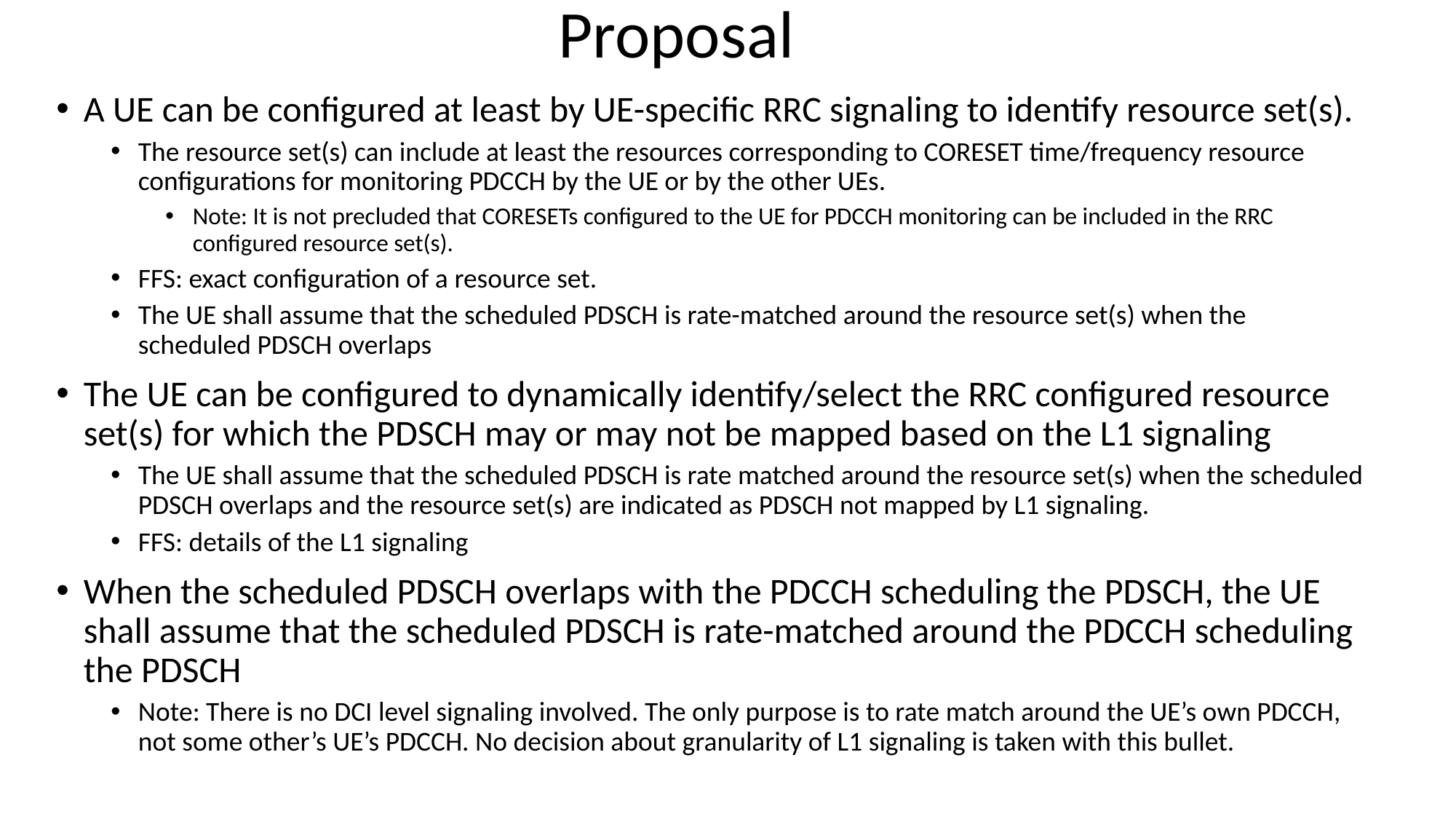

# Proposal
A UE can be configured at least by UE-specific RRC signaling to identify resource set(s).
The resource set(s) can include at least the resources corresponding to CORESET time/frequency resource configurations for monitoring PDCCH by the UE or by the other UEs.
Note: It is not precluded that CORESETs configured to the UE for PDCCH monitoring can be included in the RRC configured resource set(s).
FFS: exact configuration of a resource set.
The UE shall assume that the scheduled PDSCH is rate-matched around the resource set(s) when the scheduled PDSCH overlaps
The UE can be configured to dynamically identify/select the RRC configured resource set(s) for which the PDSCH may or may not be mapped based on the L1 signaling
The UE shall assume that the scheduled PDSCH is rate matched around the resource set(s) when the scheduled PDSCH overlaps and the resource set(s) are indicated as PDSCH not mapped by L1 signaling.
FFS: details of the L1 signaling
When the scheduled PDSCH overlaps with the PDCCH scheduling the PDSCH, the UE shall assume that the scheduled PDSCH is rate-matched around the PDCCH scheduling the PDSCH
Note: There is no DCI level signaling involved. The only purpose is to rate match around the UE’s own PDCCH, not some other’s UE’s PDCCH. No decision about granularity of L1 signaling is taken with this bullet.